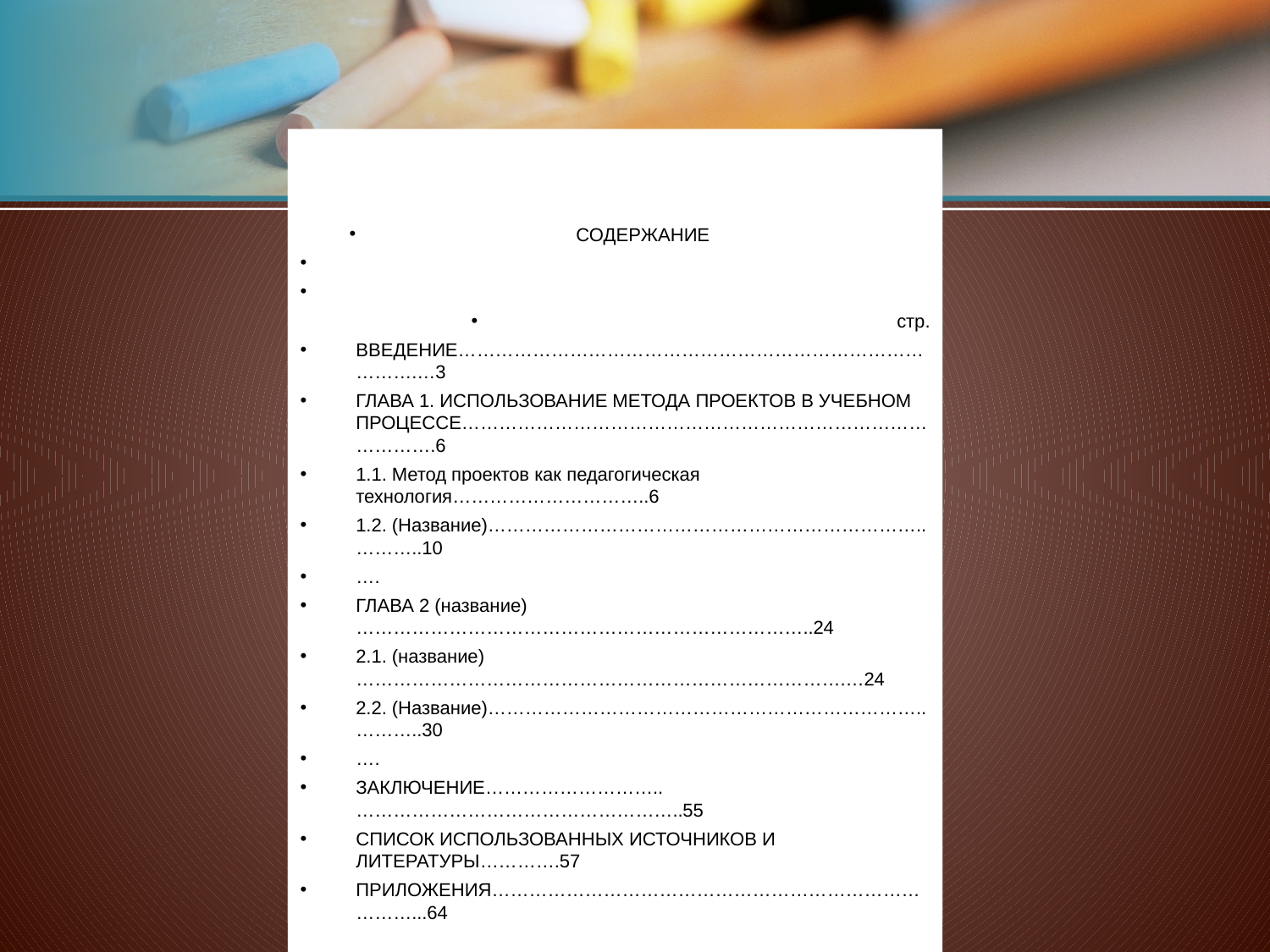

СОДЕРЖАНИЕ

стр.
ВВЕДЕНИЕ………………………………………………………………………….…3
ГЛАВА 1. ИСПОЛЬЗОВАНИЕ МЕТОДА ПРОЕКТОВ В УЧЕБНОМ ПРОЦЕССЕ…………………………………………………………………………….6
1.1. Метод проектов как педагогическая технология…………………………..6
1.2. (Название)……………………………………………………………..………..10
….
ГЛАВА 2 (название)  ………………………………………………………………..24
2.1. (название)…………………………………………………………………….…24
2.2. (Название)……………………………………………………………..………..30
….
ЗАКЛЮЧЕНИЕ………………………..……………………………………………..55
СПИСОК ИСПОЛЬЗОВАННЫХ ИСТОЧНИКОВ И ЛИТЕРАТУРЫ………….57
ПРИЛОЖЕНИЯ……………………………………………………………………...64

СОДЕРЖАНИЕ

стр.
ВВЕДЕНИЕ………………………………………………………………………….…3
ГЛАВА 1. ИСПОЛЬЗОВАНИЕ МЕТОДА ПРОЕКТОВ В УЧЕБНОМ ПРОЦЕССЕ…………………………………………………………………………….6
1.1. Метод проектов как педагогическая технология…………………………..6
1.2. (Название)……………………………………………………………..………..10
….
ГЛАВА 2 (название)  ………………………………………………………………..24
2.1. (название)…………………………………………………………………….…24
2.2. (Название)……………………………………………………………..………..30
….
ЗАКЛЮЧЕНИЕ………………………..……………………………………………..55
СПИСОК ИСПОЛЬЗОВАННЫХ ИСТОЧНИКОВ И ЛИТЕРАТУРЫ………….57
ПРИЛОЖЕНИЯ……………………………………………………………………...64